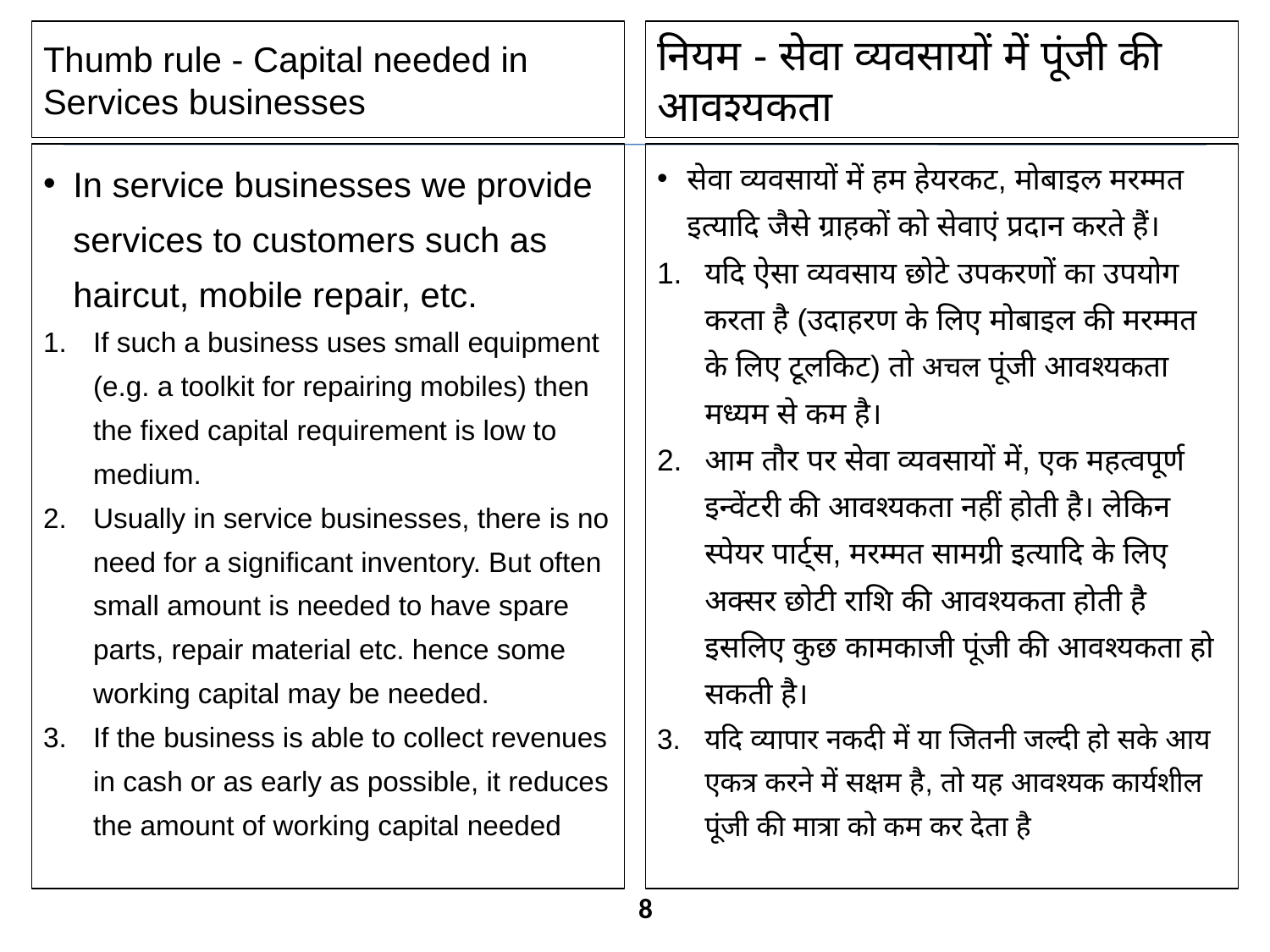

Thumb rule - Capital needed in Services businesses
नियम - सेवा व्यवसायों में पूंजी की आवश्यकता
In service businesses we provide services to customers such as haircut, mobile repair, etc.
If such a business uses small equipment (e.g. a toolkit for repairing mobiles) then the fixed capital requirement is low to medium.
Usually in service businesses, there is no need for a significant inventory. But often small amount is needed to have spare parts, repair material etc. hence some working capital may be needed.
If the business is able to collect revenues in cash or as early as possible, it reduces the amount of working capital needed
सेवा व्यवसायों में हम हेयरकट, मोबाइल मरम्मत इत्यादि जैसे ग्राहकों को सेवाएं प्रदान करते हैं।
यदि ऐसा व्यवसाय छोटे उपकरणों का उपयोग करता है (उदाहरण के लिए मोबाइल की मरम्मत के लिए टूलकिट) तो अचल पूंजी आवश्यकता मध्यम से कम है।
आम तौर पर सेवा व्यवसायों में, एक महत्वपूर्ण इन्वेंटरी की आवश्यकता नहीं होती है। लेकिन स्पेयर पार्ट्स, मरम्मत सामग्री इत्यादि के लिए अक्सर छोटी राशि की आवश्यकता होती है इसलिए कुछ कामकाजी पूंजी की आवश्यकता हो सकती है।
यदि व्यापार नकदी में या जितनी जल्दी हो सके आय एकत्र करने में सक्षम है, तो यह आवश्यक कार्यशील पूंजी की मात्रा को कम कर देता है

8